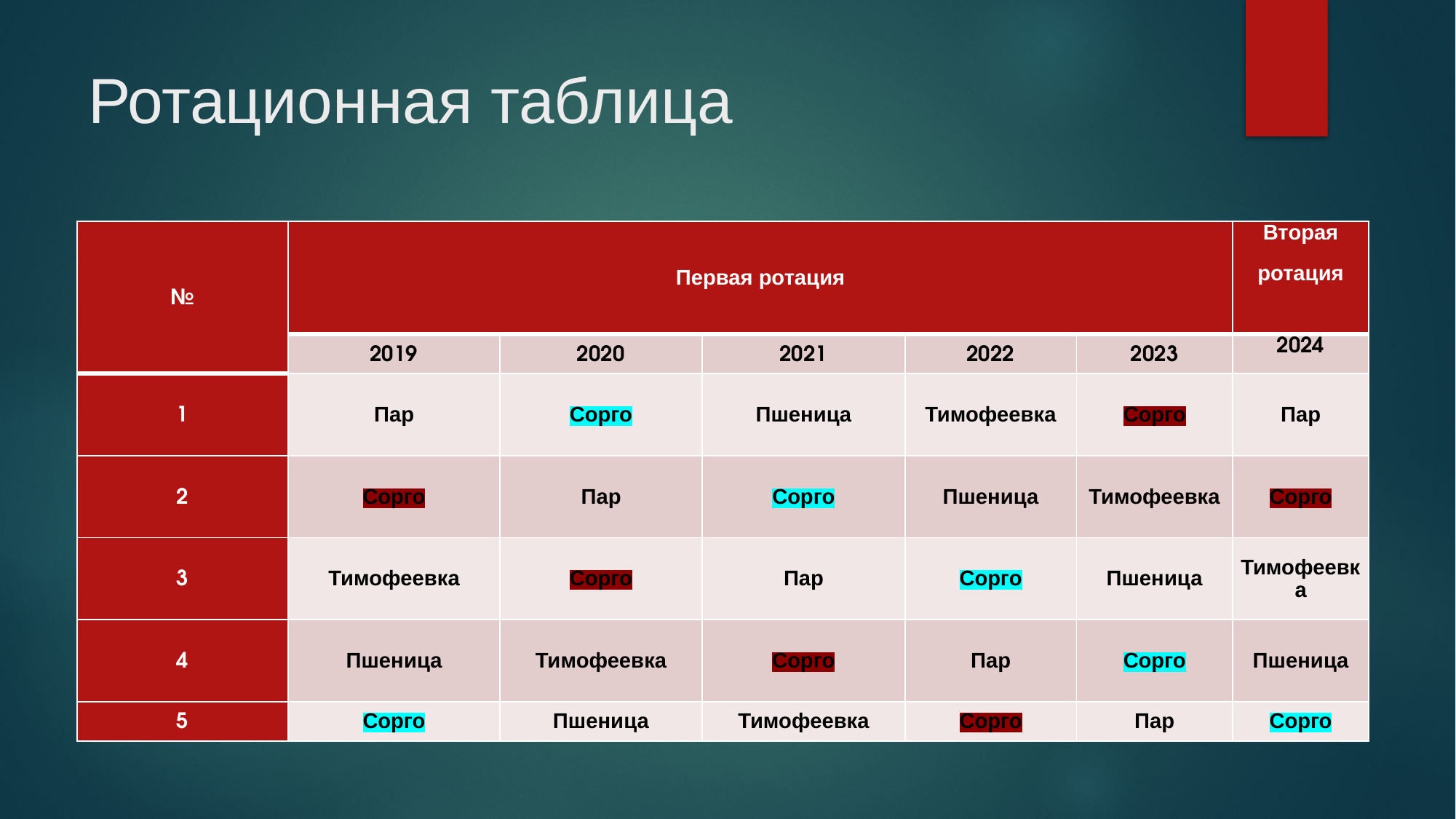

# Ротационная таблица
| № | Первая ротация |  |  |  |  | Вторая ротация |
| --- | --- | --- | --- | --- | --- | --- |
|  | 2019 | 2020 | 2021 | 2022 | 2023 | 2024 |
| 1 | Пар | Сорго | Пшеница | Тимофеевка | Сорго | Пар |
| 2 | Сорго | Пар | Сорго | Пшеница | Тимофеевка | Сорго |
| 3 | Тимофеевка | Сорго | Пар | Сорго | Пшеница | Тимофеевка |
| 4 | Пшеница | Тимофеевка | Сорго | Пар | Сорго | Пшеница |
| 5 | Сорго | Пшеница | Тимофеевка | Сорго | Пар | Сорго |